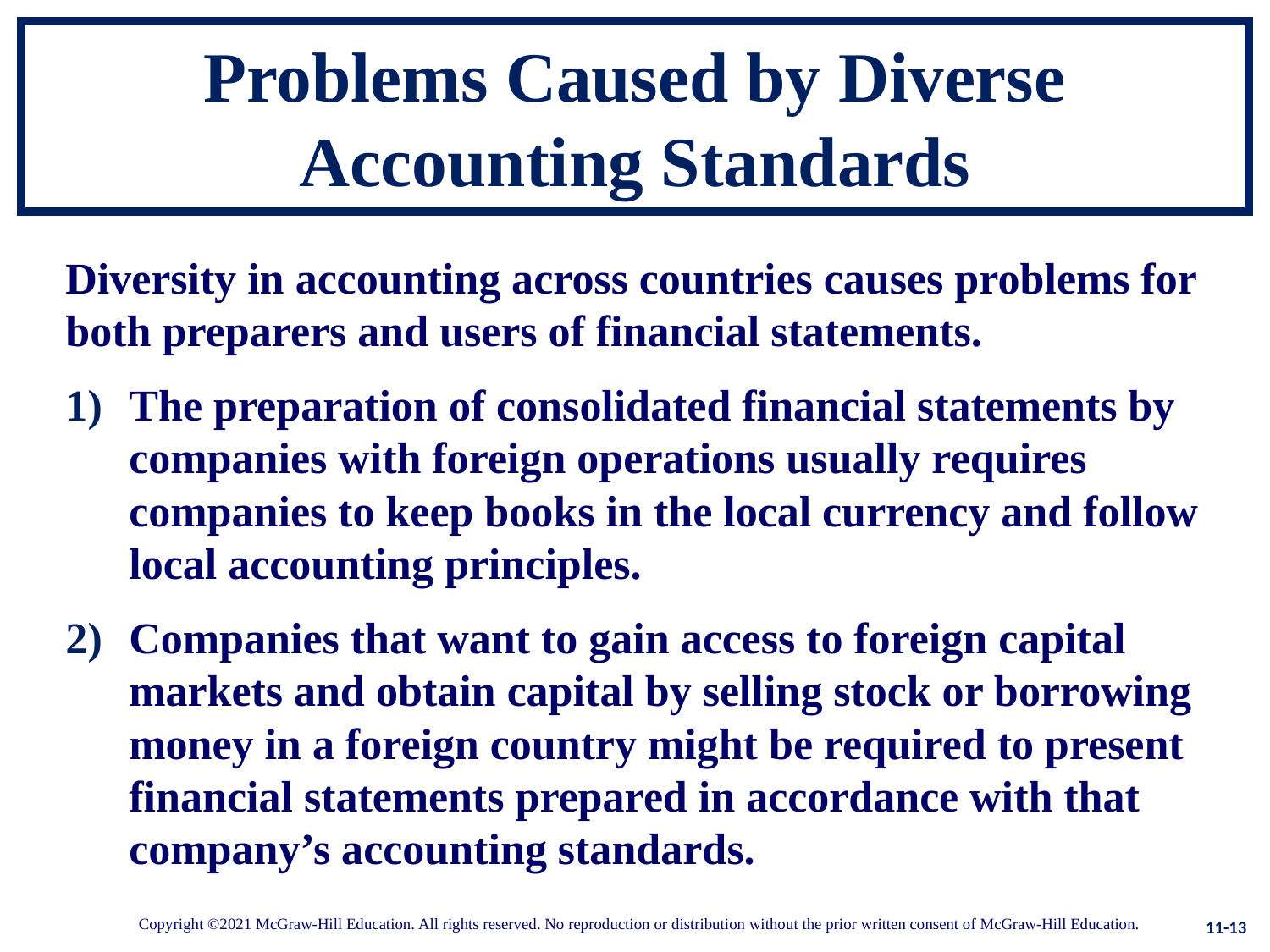

# Problems Caused by Diverse Accounting Standards
Diversity in accounting across countries causes problems for both preparers and users of financial statements.
The preparation of consolidated financial statements by companies with foreign operations usually requires companies to keep books in the local currency and follow local accounting principles.
Companies that want to gain access to foreign capital markets and obtain capital by selling stock or borrowing money in a foreign country might be required to present financial statements prepared in accordance with that company’s accounting standards.
11-13
Copyright ©2021 McGraw-Hill Education. All rights reserved. No reproduction or distribution without the prior written consent of McGraw-Hill Education.